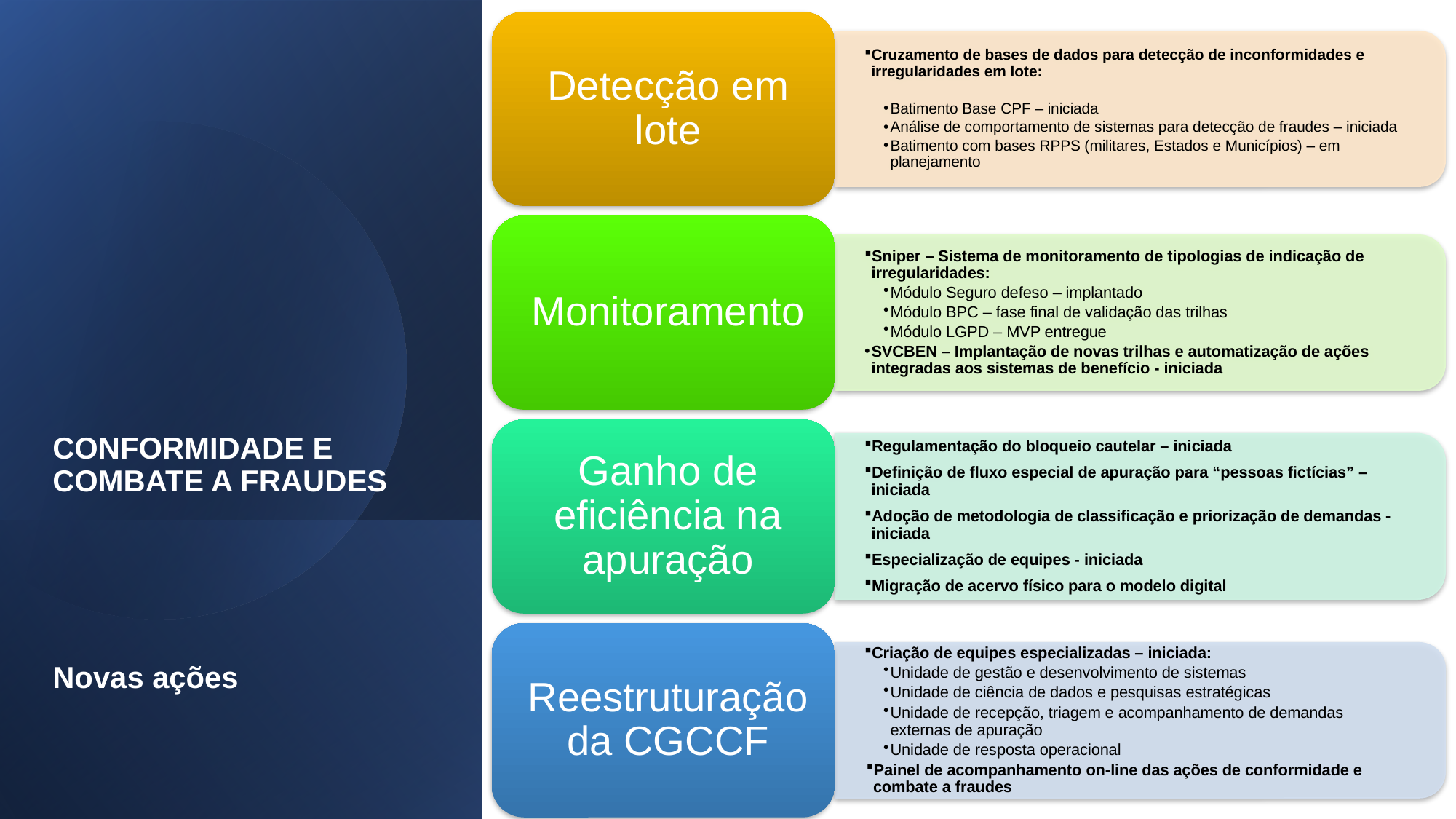

Cruzamento de bases de dados para detecção de inconformidades e irregularidades em lote:

Batimento Base CPF – iniciada
Análise de comportamento de sistemas para detecção de fraudes – iniciada
Batimento com bases RPPS (militares, Estados e Municípios) – em planejamento
Detecção em lote
Sniper – Sistema de monitoramento de tipologias de indicação de irregularidades:
Módulo Seguro defeso – implantado
Módulo BPC – fase final de validação das trilhas
Módulo LGPD – MVP entregue
SVCBEN – Implantação de novas trilhas e automatização de ações integradas aos sistemas de benefício - iniciada
Monitoramento
Regulamentação do bloqueio cautelar – iniciada
Definição de fluxo especial de apuração para “pessoas fictícias” – iniciada
Adoção de metodologia de classificação e priorização de demandas -iniciada
Especialização de equipes - iniciada
Migração de acervo físico para o modelo digital
Ganho de eficiência na apuração
Criação de equipes especializadas – iniciada:
Unidade de gestão e desenvolvimento de sistemas
Unidade de ciência de dados e pesquisas estratégicas
Unidade de recepção, triagem e acompanhamento de demandas externas de apuração
Unidade de resposta operacional
Painel de acompanhamento on-line das ações de conformidade e combate a fraudes
Reestruturação da CGCCF

# CONFORMIDADE E COMBATE A FRAUDES Novas ações